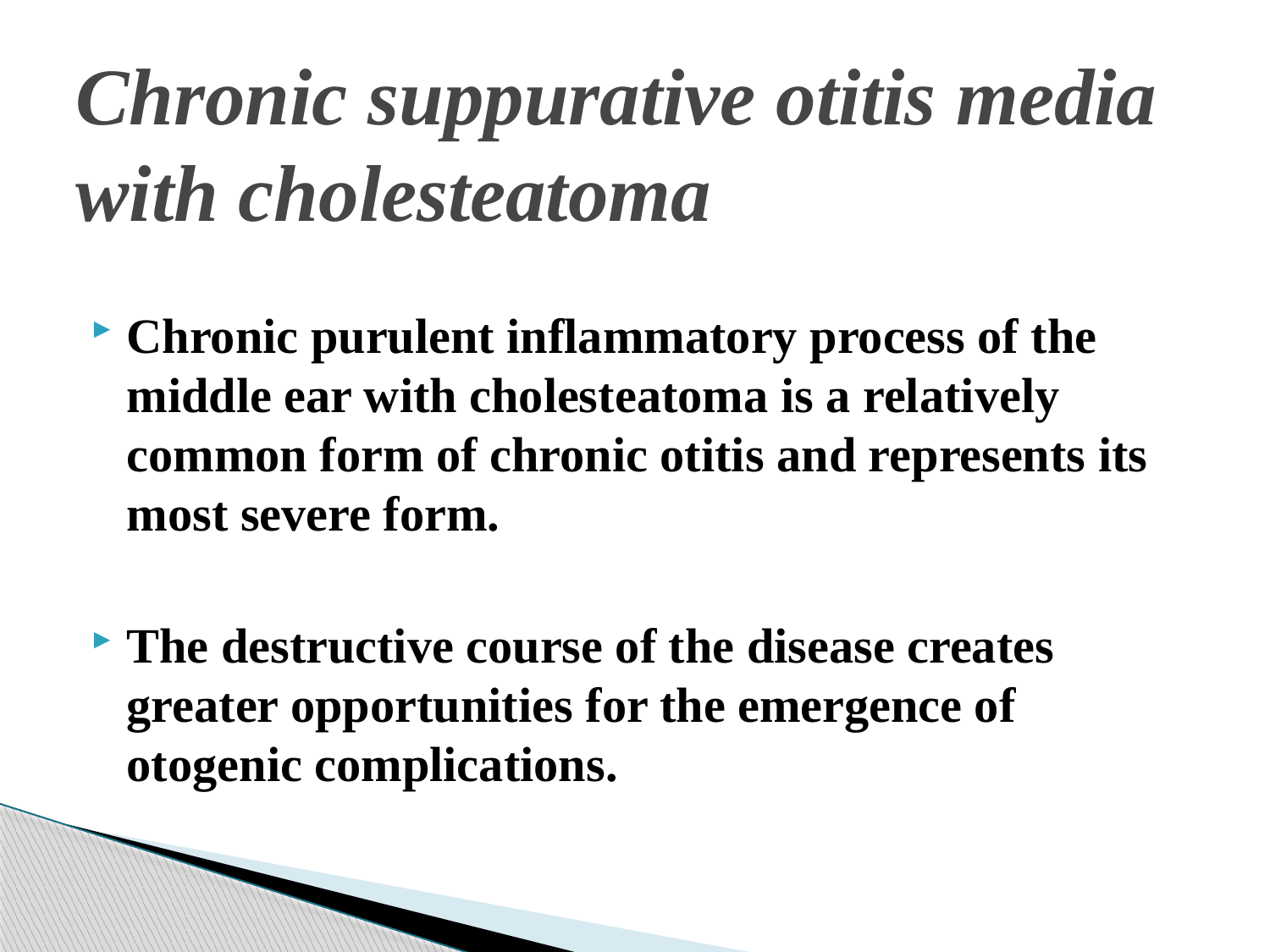

# Chronic suppurative otitis media with cholesteatoma

Chronic purulent inflammatory process of the middle ear with cholesteatoma is a relatively common form of chronic otitis and represents its most severe form.

The destructive course of the disease creates greater opportunities for the emergence of otogenic complications.